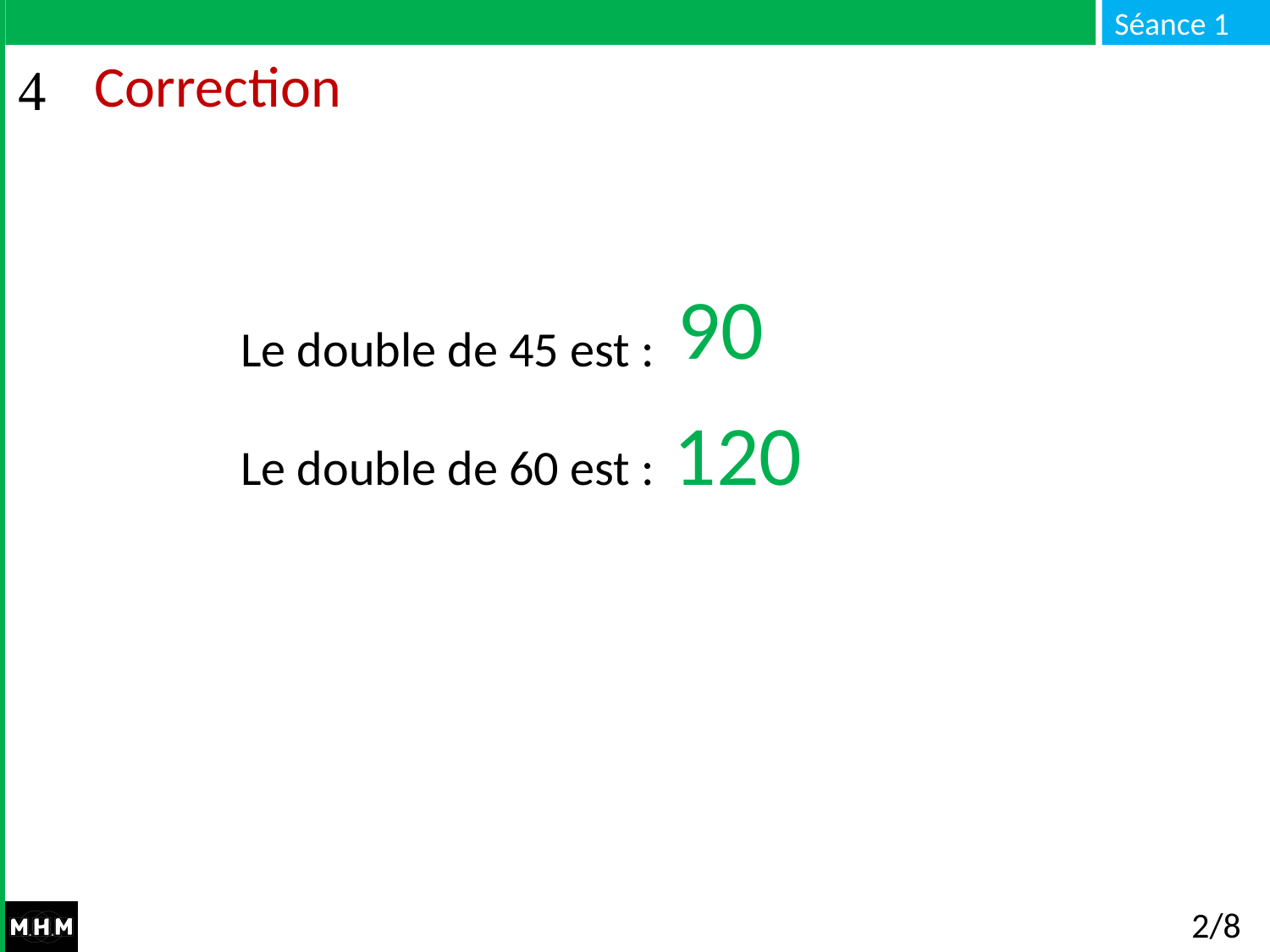

# Correction
Le double de 45 est : …
Le double de 60 est : …

90
120
2/8